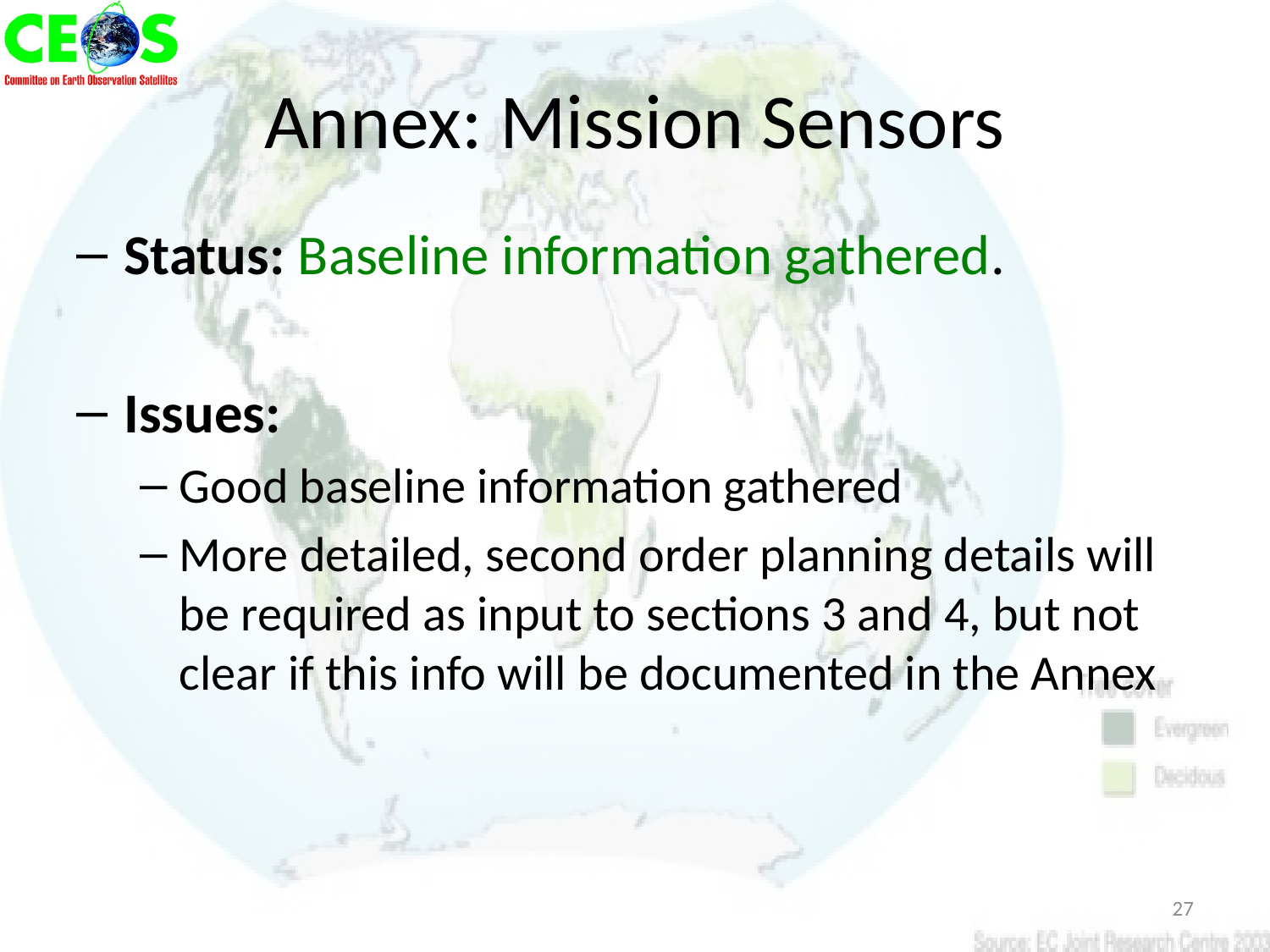

# Annex: Mission Sensors
Status: Baseline information gathered.

Issues:
Good baseline information gathered
More detailed, second order planning details will be required as input to sections 3 and 4, but not clear if this info will be documented in the Annex
27